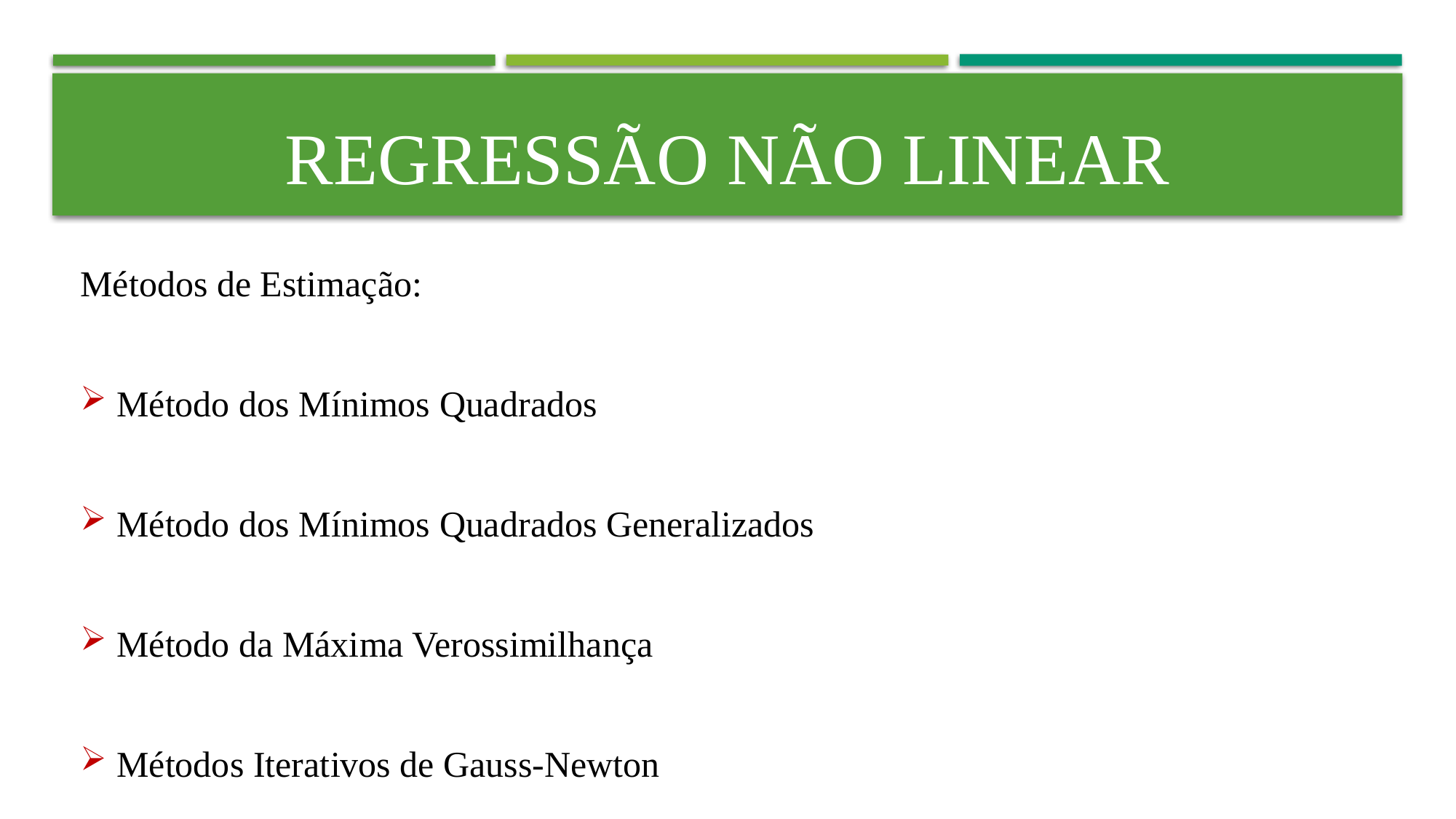

# Regressão não linear
Métodos de Estimação:

Método dos Mínimos Quadrados

Método dos Mínimos Quadrados Generalizados

Método da Máxima Verossimilhança

Métodos Iterativos de Gauss-Newton